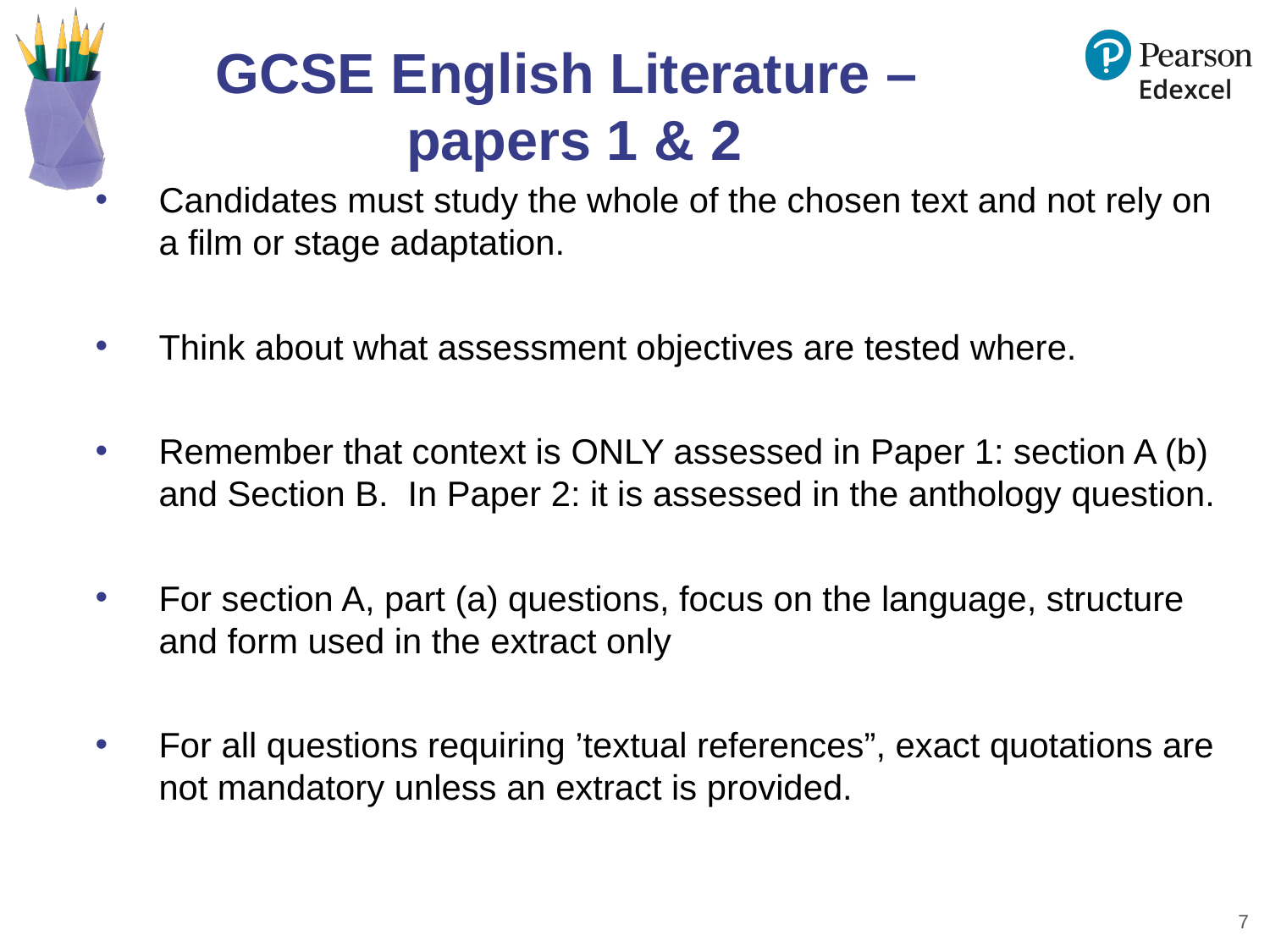

# GCSE English Literature –
papers 1 & 2
Candidates must study the whole of the chosen text and not rely on a film or stage adaptation.

Think about what assessment objectives are tested where.

Remember that context is ONLY assessed in Paper 1: section A (b) and Section B.  In Paper 2: it is assessed in the anthology question.

For section A, part (a) questions, focus on the language, structure and form used in the extract only

For all questions requiring ’textual references”, exact quotations are not mandatory unless an extract is provided.